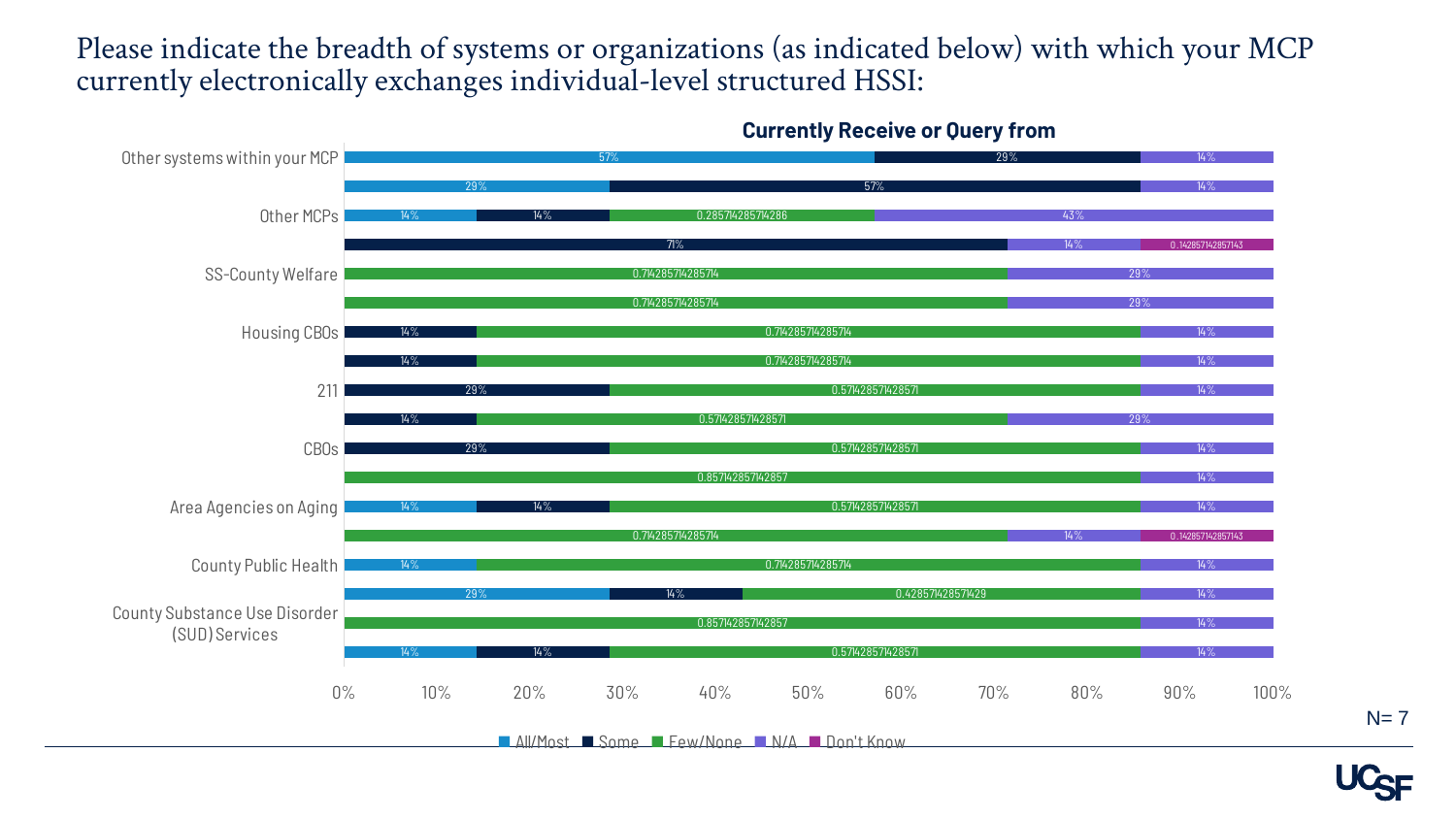

# Please indicate the breadth of systems or organizations (as indicated below) with which your MCP currently electronically exchanges individual-level structured HSSI:
Currently Receive or Query from

### Chart

| Category | All/Most | Some | Few/None | N/A | Don't Know |
|---|---|---|---|---|---|
| Other systems within your MCP | 0.5714285714285714 | 0.2857142857142857 | None | 0.14285714285714285 | None |
| Hospitals | 0.2857142857142857 | 0.5714285714285714 | None | 0.14285714285714285 | None |
| Other MCPs | 0.14285714285714285 | 0.14285714285714285 | 0.2857142857142857 | 0.42857142857142855 | None |
| ECM/CS Providers | None | 0.7142857142857143 | None | 0.14285714285714285 | 0.14285714285714285 |
| SS-County Welfare | None | None | 0.7142857142857143 | 0.2857142857142857 | None |
| SS-Benefits | None | None | 0.7142857142857143 | 0.2857142857142857 | None |
| Housing CBOs | None | 0.14285714285714285 | 0.7142857142857143 | 0.14285714285714285 | None |
| Continuum of Care (CoC) | None | 0.14285714285714285 | 0.7142857142857143 | 0.14285714285714285 | None |
| 211 | None | 0.2857142857142857 | 0.5714285714285714 | 0.14285714285714285 | None |
| Criminal / Legal Institutions | None | 0.14285714285714285 | 0.5714285714285714 | 0.2857142857142857 | None |
| CBOs | None | 0.2857142857142857 | 0.5714285714285714 | 0.14285714285714285 | None |
| Schools/Local Education Agencies (LEAs) | None | None | 0.8571428571428571 | 0.14285714285714285 | None |
| Area Agencies on Aging | 0.14285714285714285 | 0.14285714285714285 | 0.5714285714285714 | 0.14285714285714285 | None |
| Regional Centers | None | None | 0.7142857142857143 | 0.14285714285714285 | 0.14285714285714285 |
| County Public Health | 0.14285714285714285 | None | 0.7142857142857143 | 0.14285714285714285 | None |
| County Behavioral Health | 0.2857142857142857 | 0.14285714285714285 | 0.42857142857142855 | 0.14285714285714285 | None |
| County Substance Use Disorder (SUD) Services | None | None | 0.8571428571428571 | 0.14285714285714285 | None |
| WIC | 0.14285714285714285 | 0.14285714285714285 | 0.5714285714285714 | 0.14285714285714285 | None |
N= 7